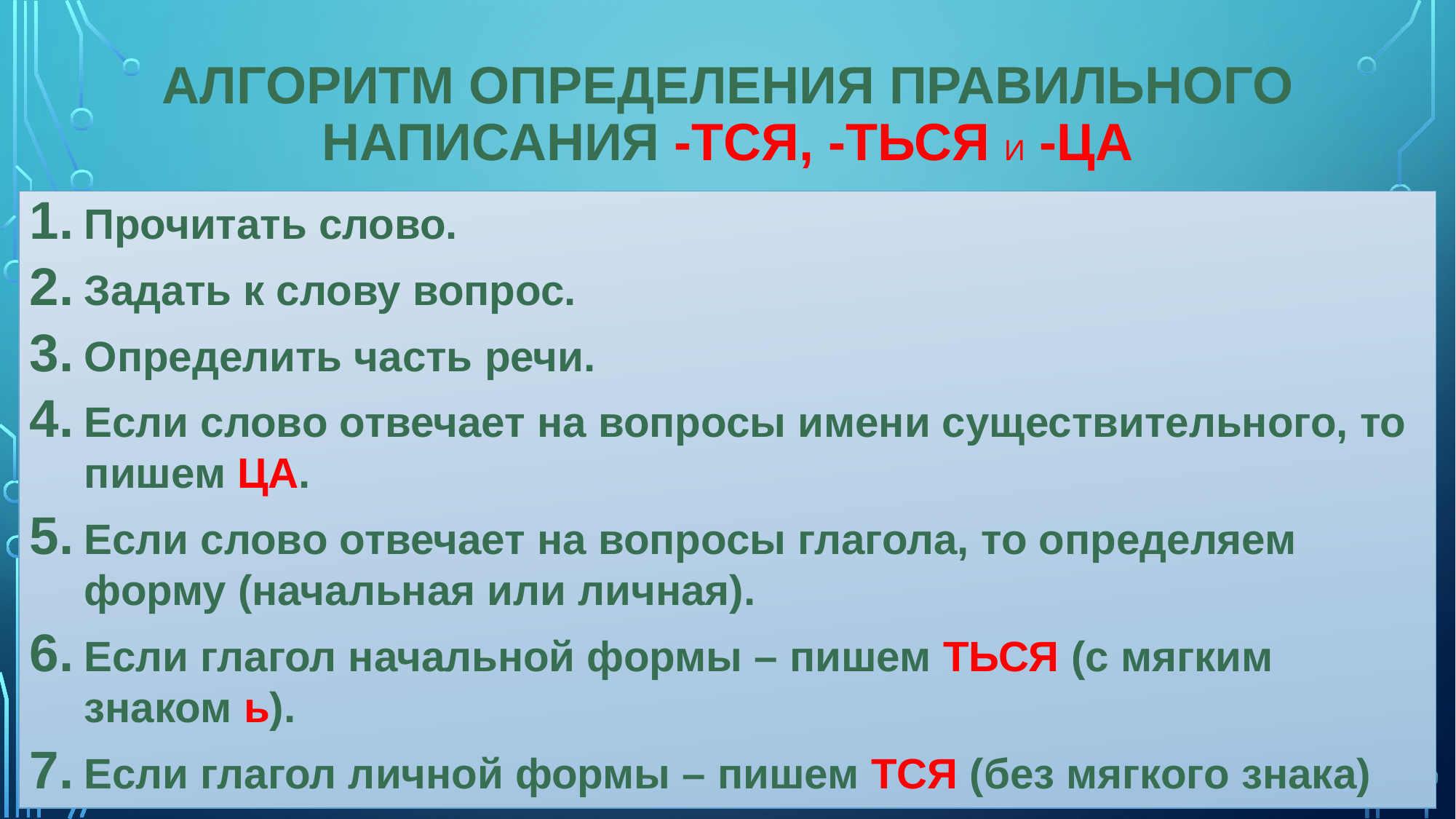

# Алгоритм определения правильного написания -тся, -ться и -ца
Прочитать слово.
Задать к слову вопрос.
Определить часть речи.
Если слово отвечает на вопросы имени существительного, то пишем ЦА.
Если слово отвечает на вопросы глагола, то определяем форму (начальная или личная).
Если глагол начальной формы – пишем ТЬСЯ (с мягким знаком ь).
Если глагол личной формы – пишем ТСЯ (без мягкого знака)